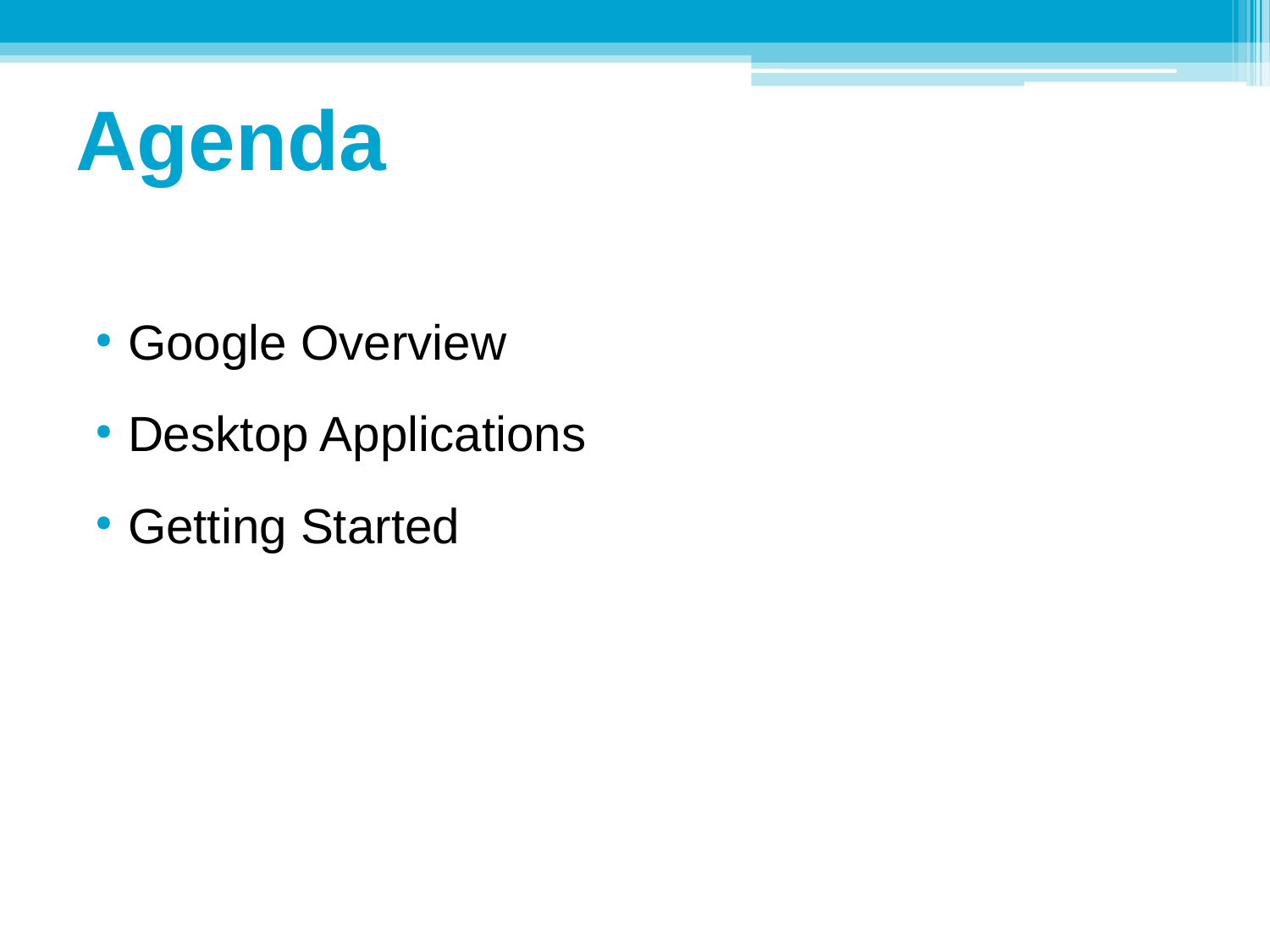

# Agenda
 Google Overview
 Desktop Applications
 Getting Started